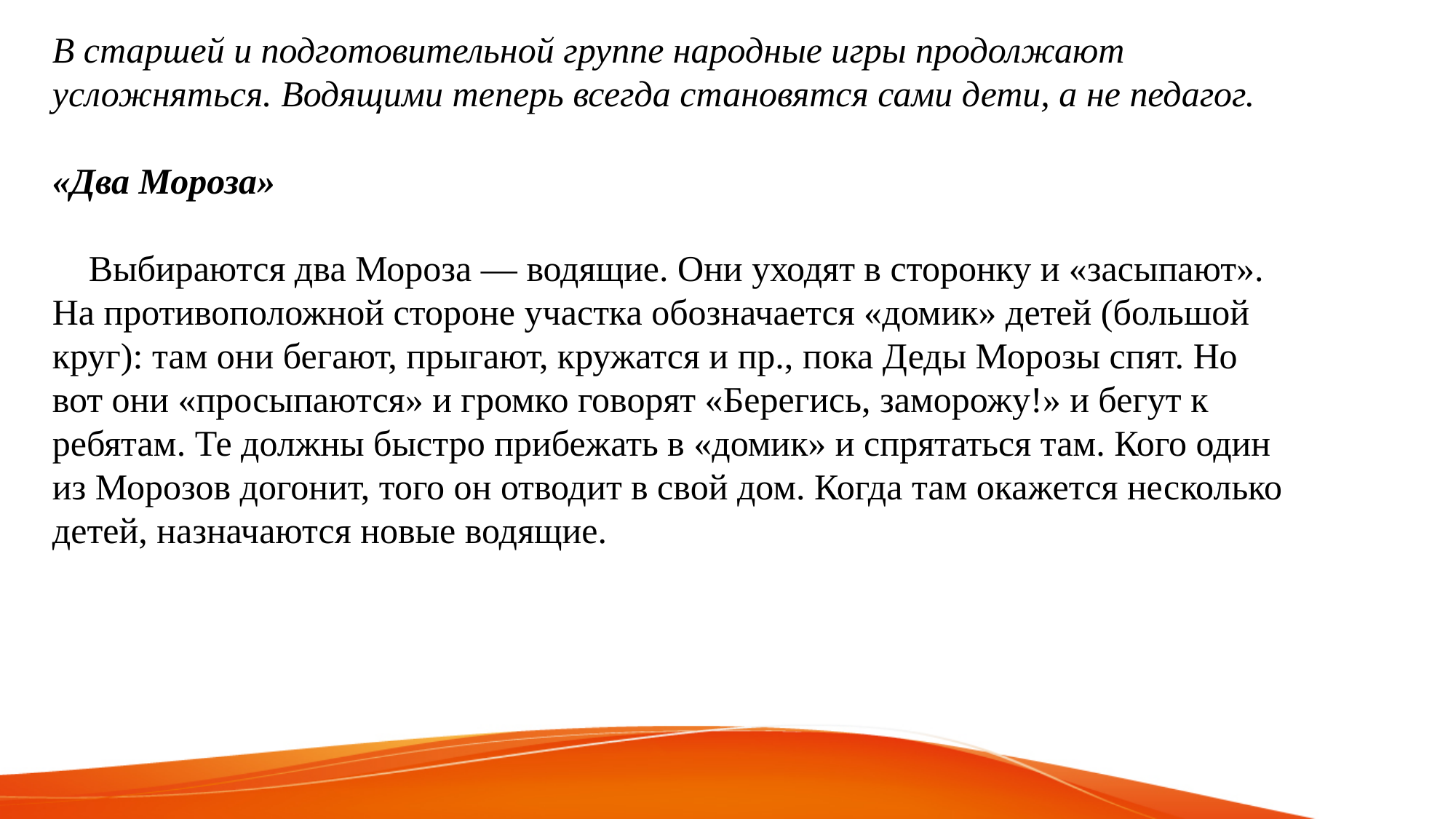

В старшей и подготовительной группе народные игры продолжают усложняться. Водящими теперь всегда становятся сами дети, а не педагог.

«Два Мороза»

    Выбираются два Мороза — водящие. Они уходят в сторонку и «засыпают». На противоположной стороне участка обозначается «домик» детей (большой круг): там они бегают, прыгают, кружатся и пр., пока Деды Морозы спят. Но вот они «просыпаются» и громко говорят «Берегись, заморожу!» и бегут к ребятам. Те должны быстро прибежать в «домик» и спрятаться там. Кого один из Морозов догонит, того он отводит в свой дом. Когда там окажется несколько детей, назначаются новые водящие.